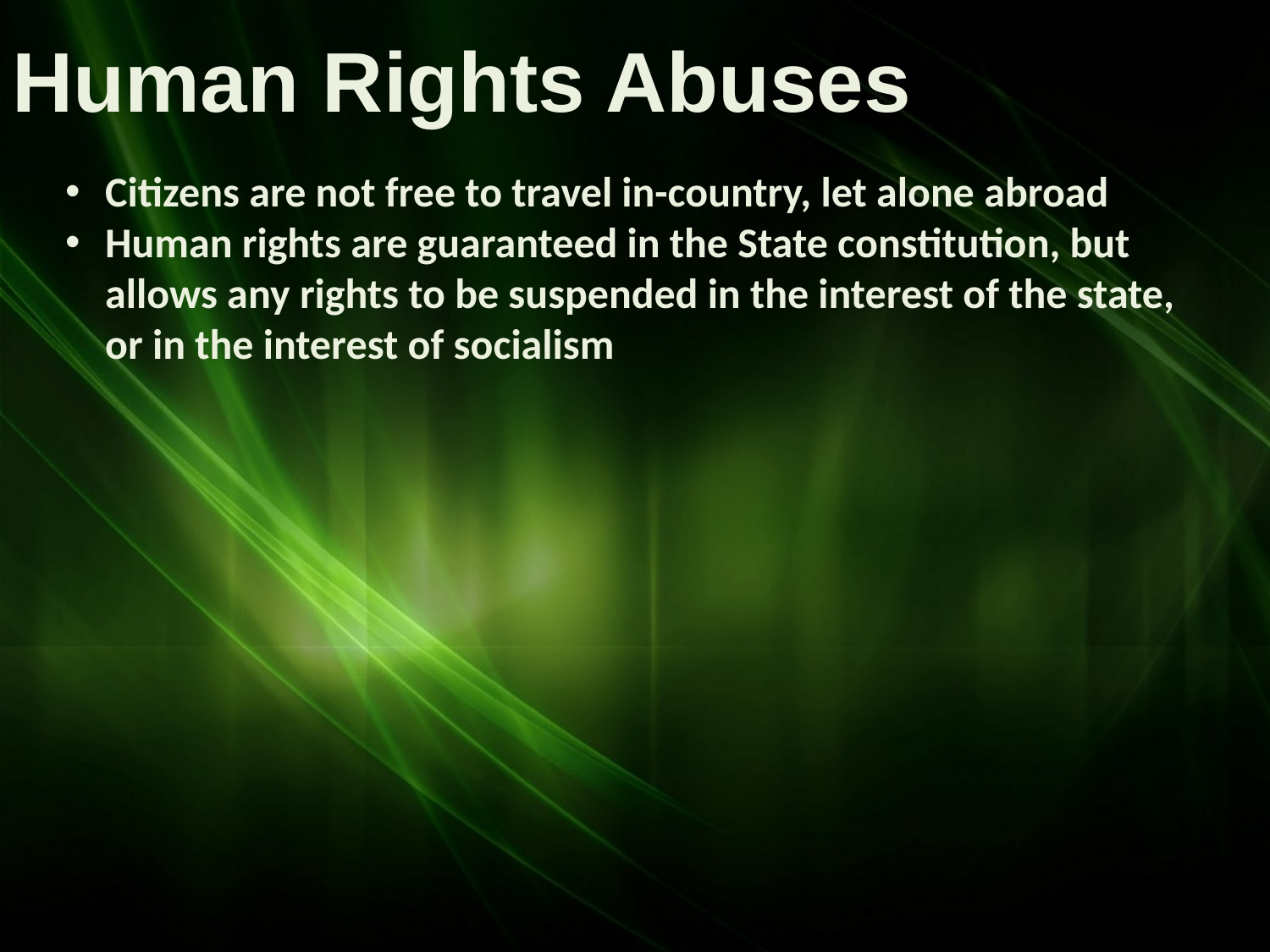

Human Rights Abuses

Citizens are not free to travel in-country, let alone abroad
Human rights are guaranteed in the State constitution, but allows any rights to be suspended in the interest of the state, or in the interest of socialism